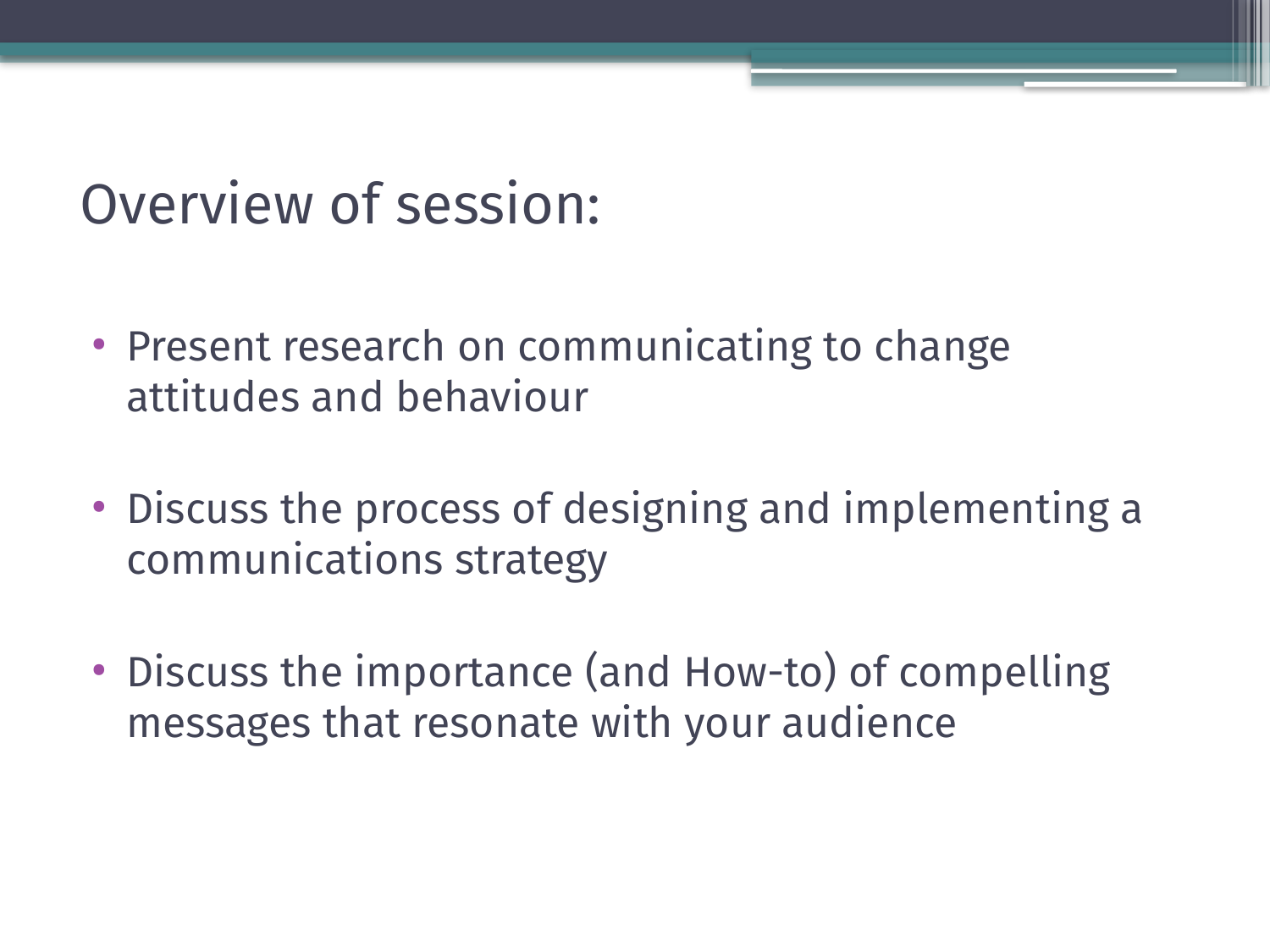

# Overview of session:
Present research on communicating to change attitudes and behaviour

Discuss the process of designing and implementing a communications strategy

Discuss the importance (and How-to) of compelling messages that resonate with your audience